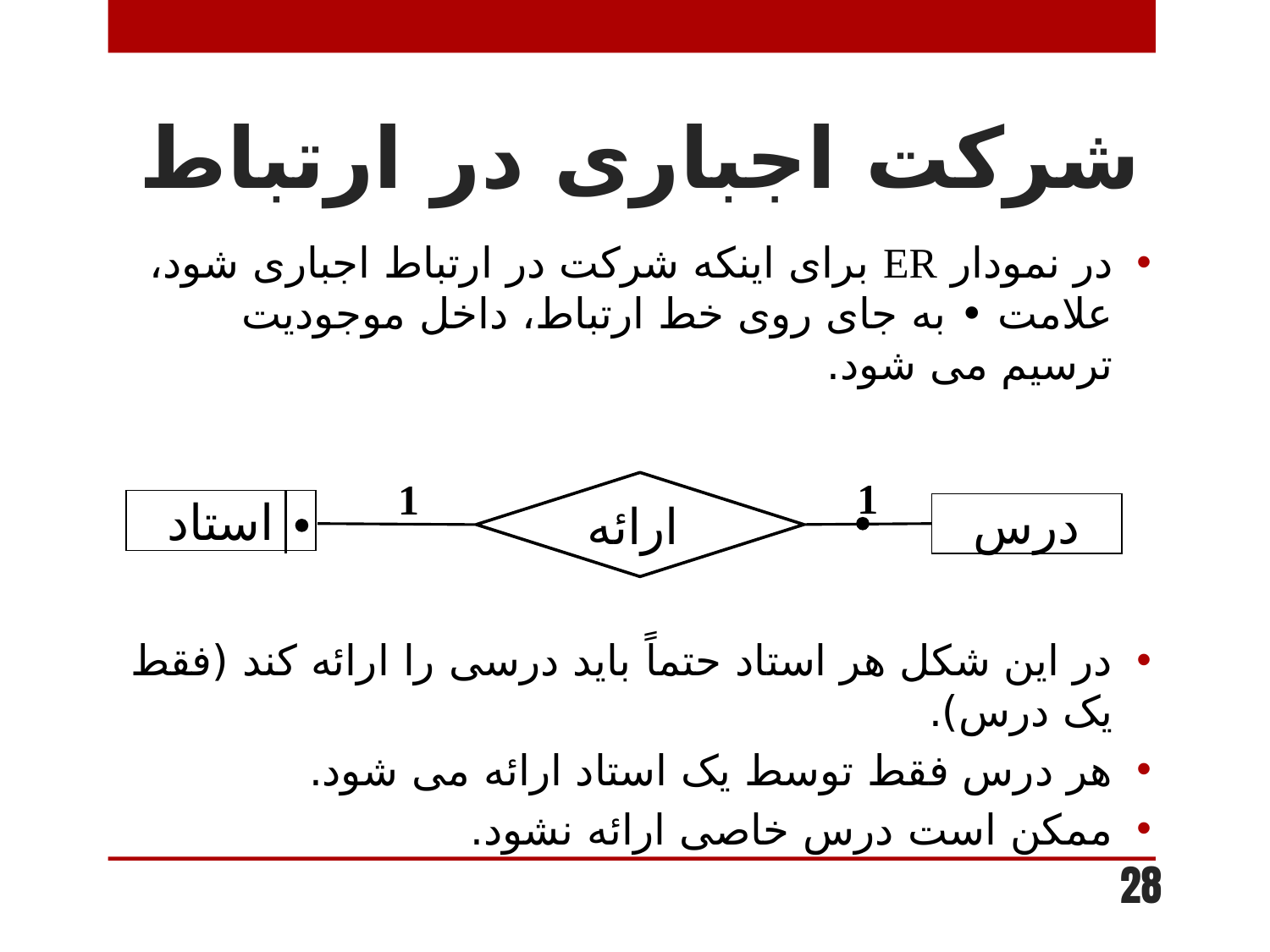

# شرکت اجباری در ارتباط
در نمودار ER برای اینکه شرکت در ارتباط اجباری شود، علامت • به جای روی خط ارتباط، داخل موجودیت ترسیم می شود.

در این شکل هر استاد حتماً باید درسی را ارائه کند (فقط یک درس).
هر درس فقط توسط یک استاد ارائه می شود.
ممکن است درس خاصی ارائه نشود.
1
1
اارائه
استاد
درس

28